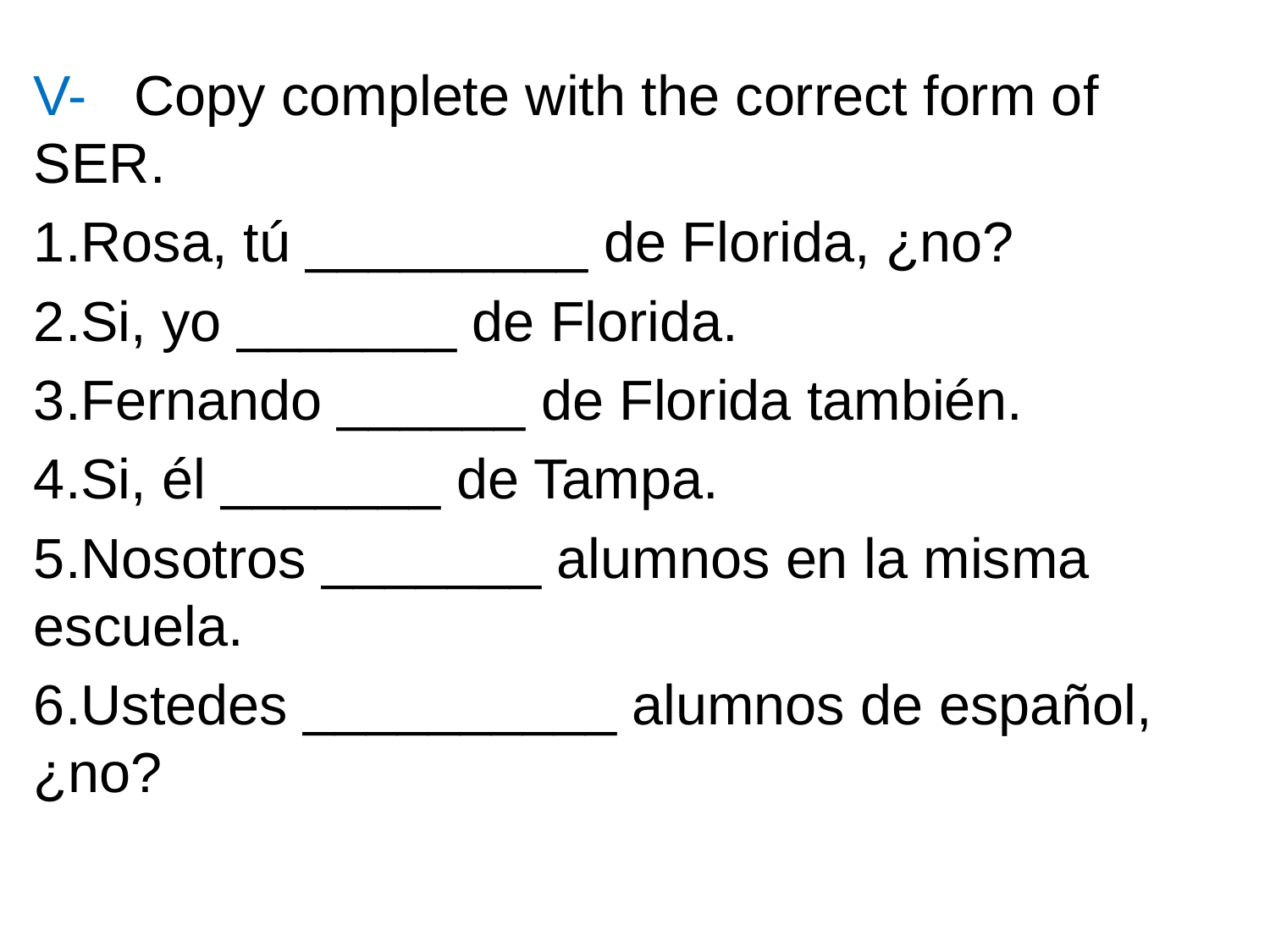

V-   Copy complete with the correct form of SER.
Rosa, tú _________ de Florida, ¿no?
Si, yo _______ de Florida.
Fernando ______ de Florida también.
Si, él _______ de Tampa.
Nosotros _______ alumnos en la misma escuela.
Ustedes __________ alumnos de español, ¿no?